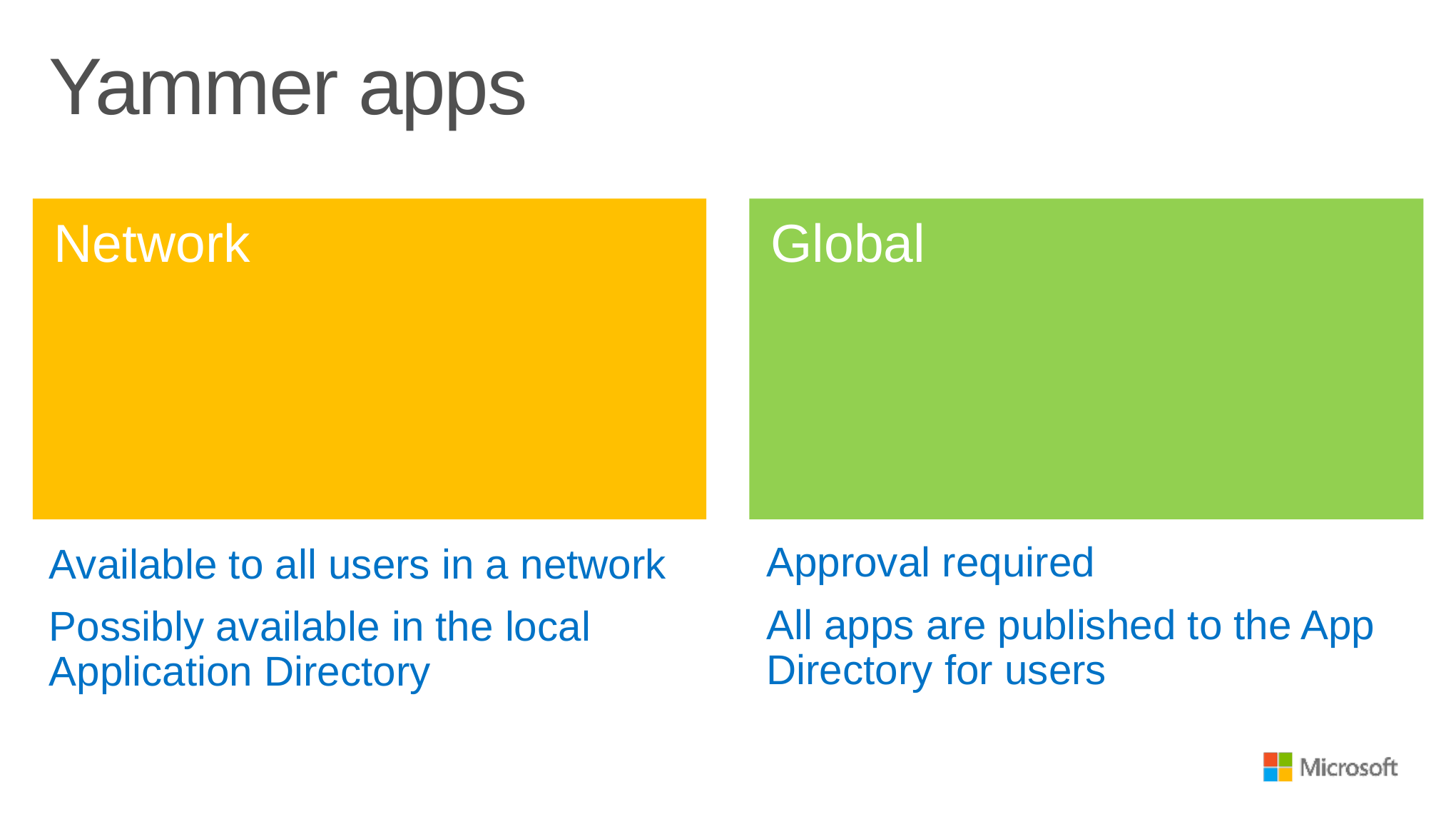

# Yammer apps
Network
Global
Approval required
All apps are published to the App Directory for users
Available to all users in a network
Possibly available in the local Application Directory